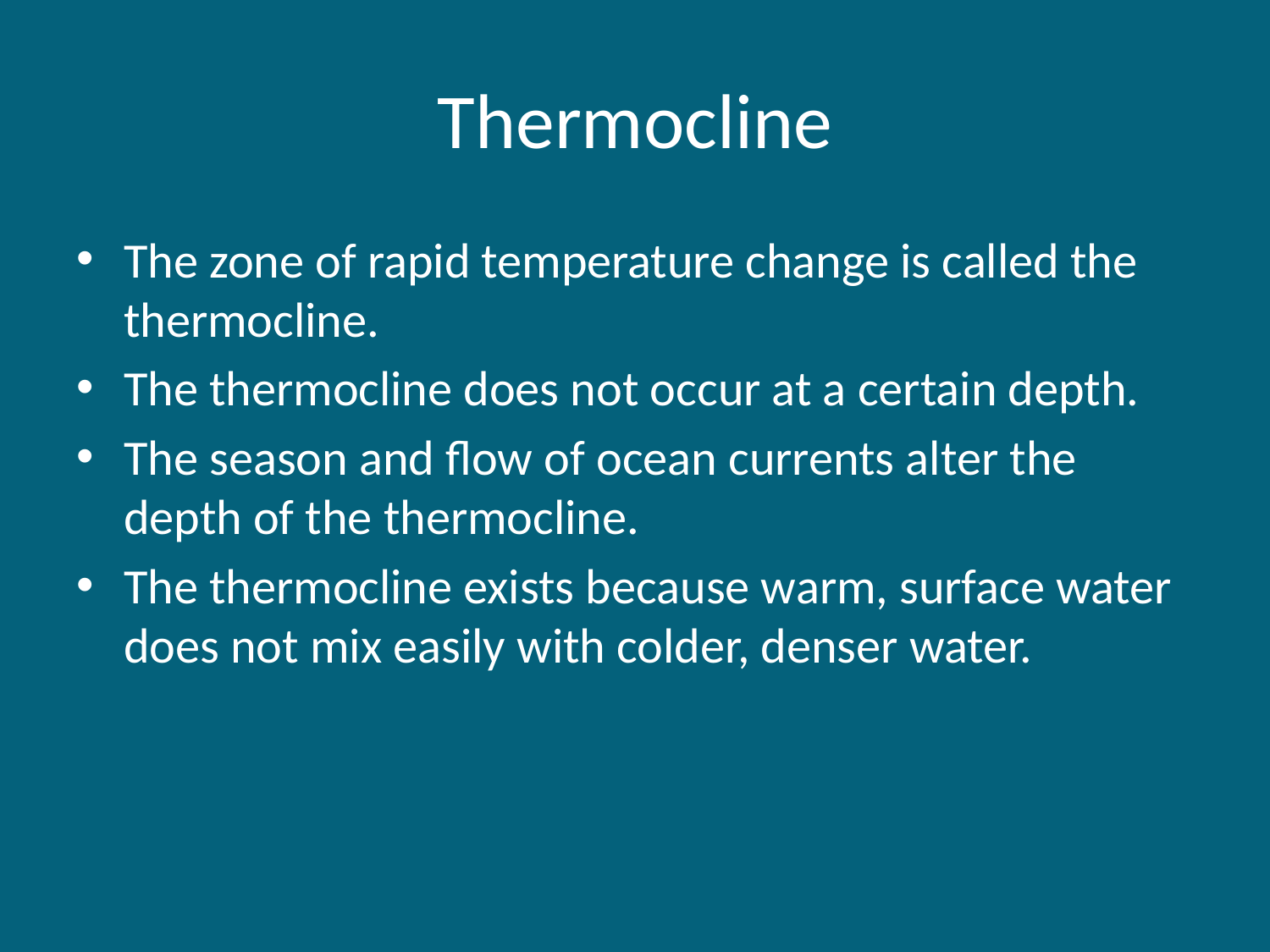

# Thermocline
The zone of rapid temperature change is called the thermocline.
The thermocline does not occur at a certain depth.
The season and flow of ocean currents alter the depth of the thermocline.
The thermocline exists because warm, surface water does not mix easily with colder, denser water.